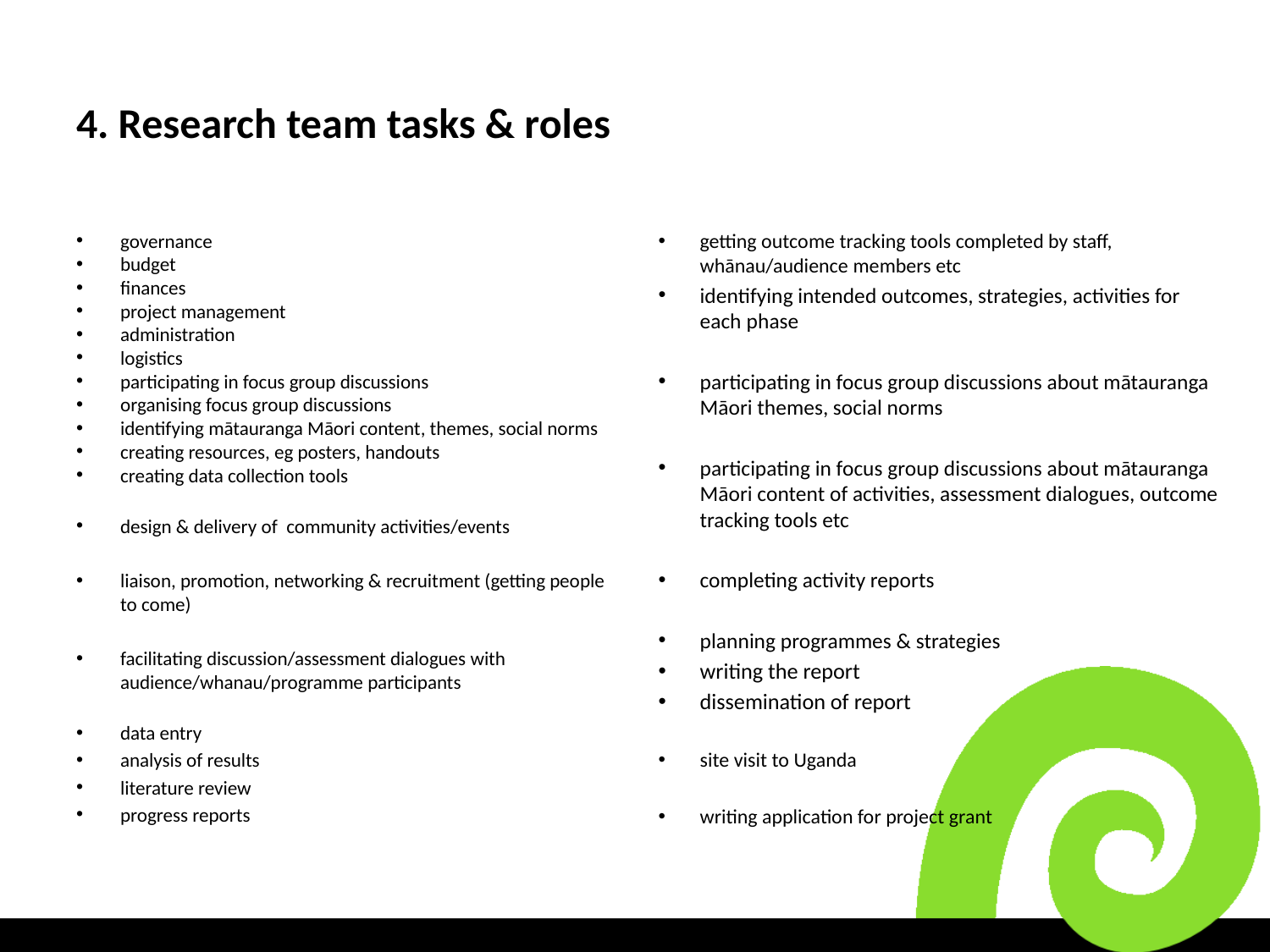

# 4. Research team tasks & roles
governance
budget
finances
project management
administration
logistics
participating in focus group discussions
organising focus group discussions
identifying mātauranga Māori content, themes, social norms
creating resources, eg posters, handouts
creating data collection tools

design & delivery of  community activities/events

liaison, promotion, networking & recruitment (getting people to come)

facilitating discussion/assessment dialogues with  audience/whanau/programme participants

data entry
analysis of results
literature review
progress reports

getting outcome tracking tools completed by staff, whānau/audience members etc
identifying intended outcomes, strategies, activities for each phase

participating in focus group discussions about mātauranga Māori themes, social norms

participating in focus group discussions about mātauranga Māori content of activities, assessment dialogues, outcome tracking tools etc

completing activity reports

planning programmes & strategies
writing the report
dissemination of report

site visit to Uganda

writing application for project grant